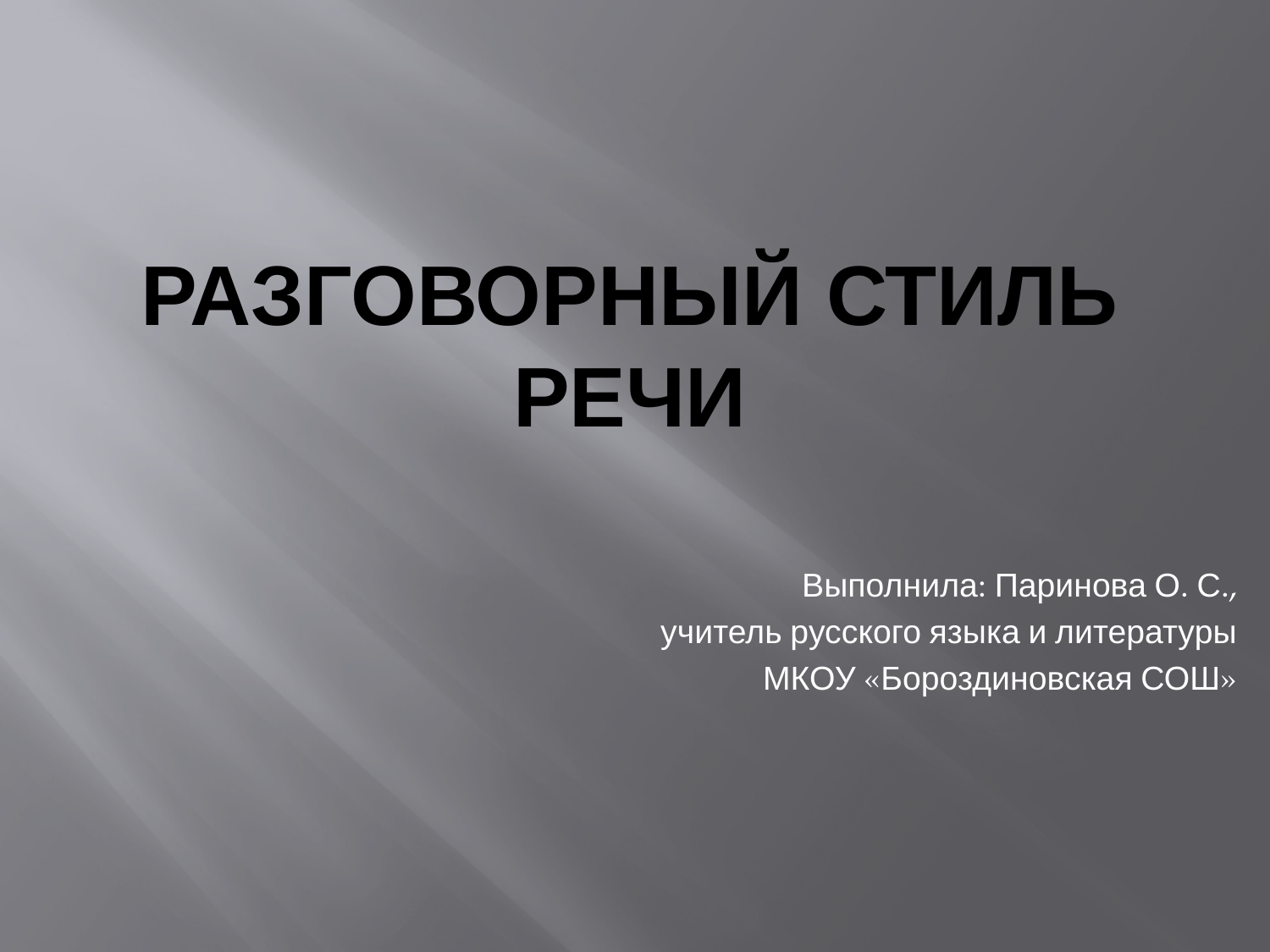

# Разговорный стиль речи

Выполнила: Паринова О. С.,
учитель русского языка и литературы
МКОУ «Бороздиновская СОШ»